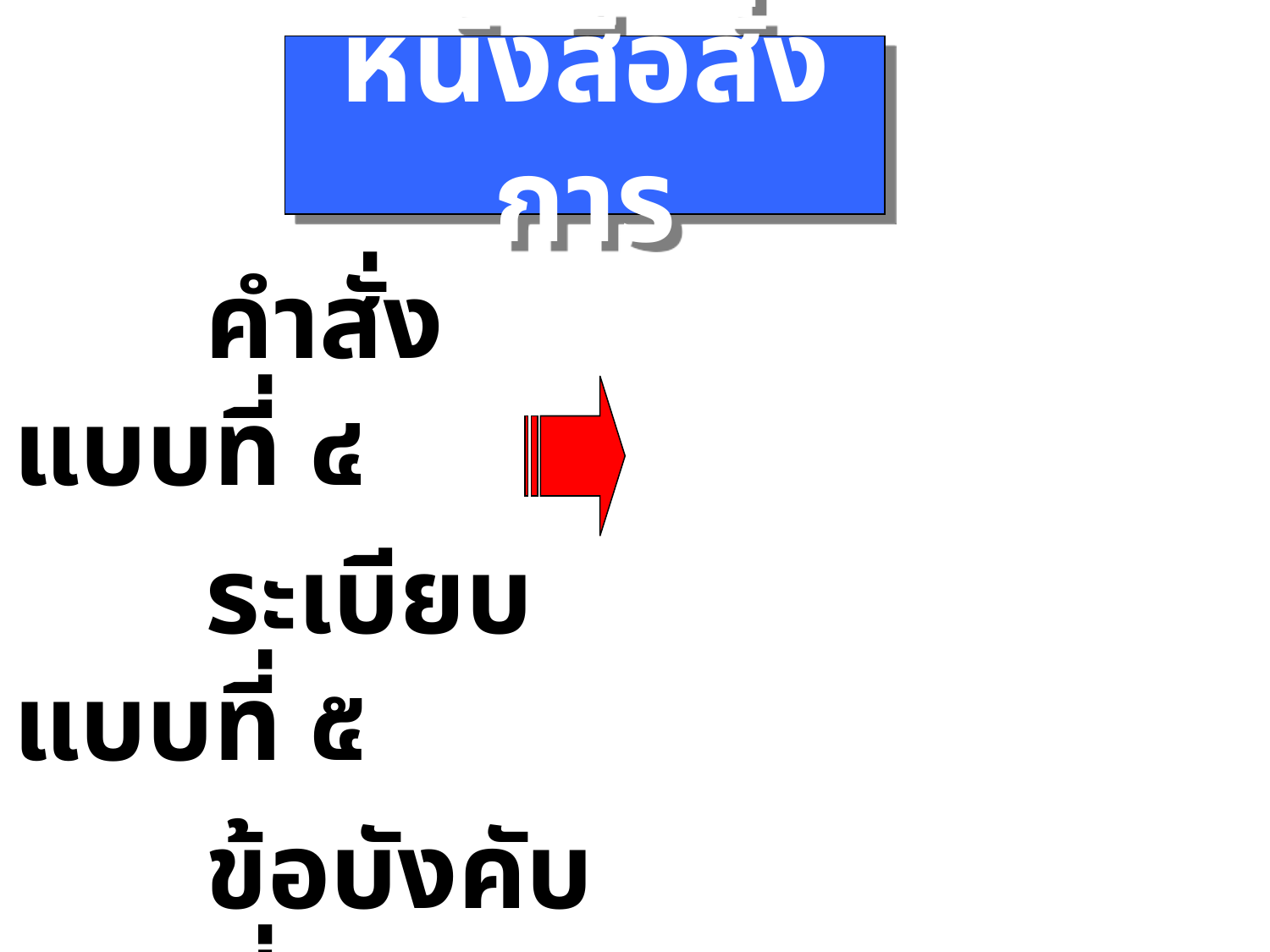

หนังสือสั่งการ
       คำสั่ง               	      แบบที่ ๔
       ระเบียบ             	      แบบที่ ๕
       ข้อบังคับ            	      แบบที่ ๖